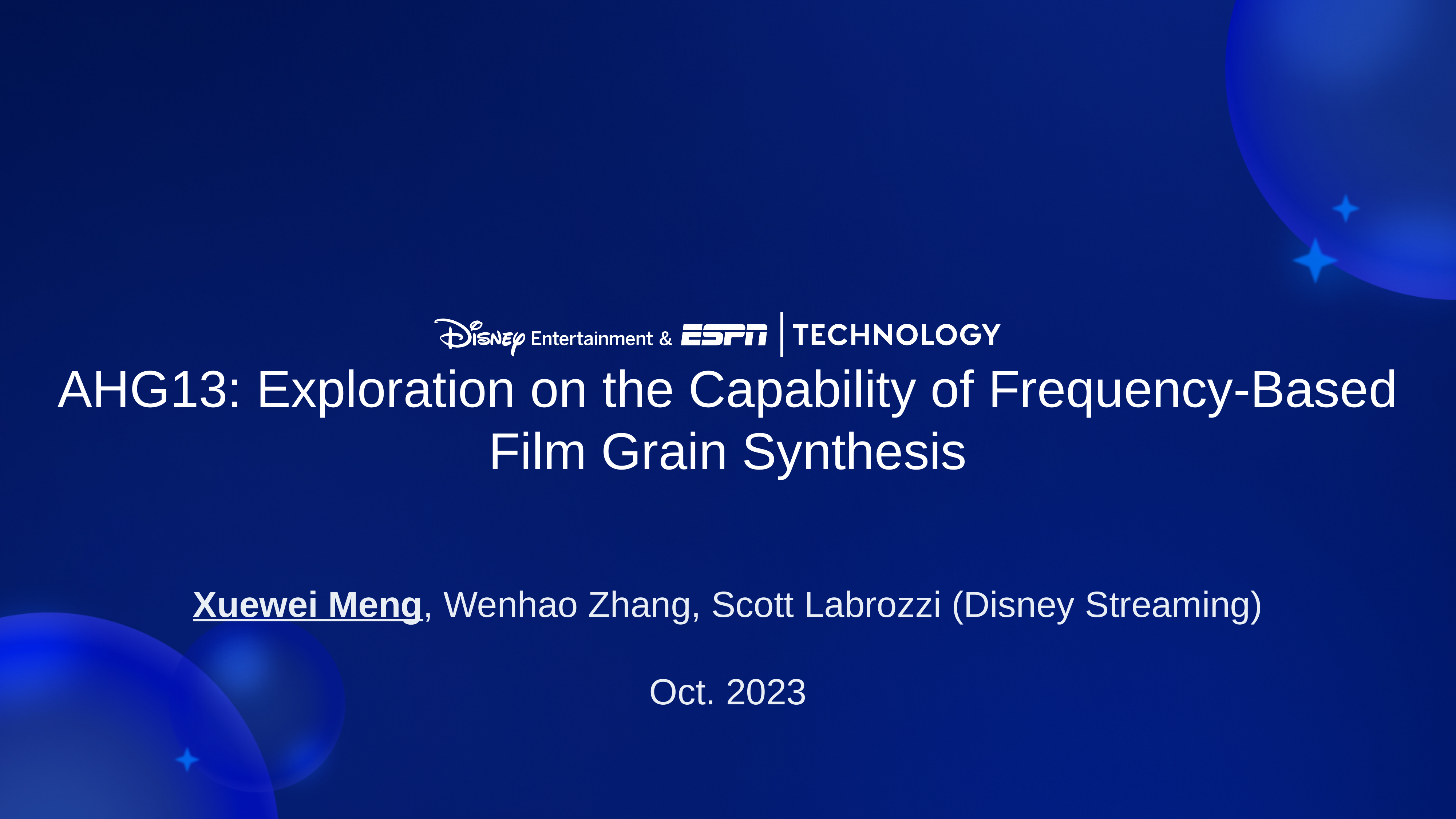

# AHG13: Exploration on the Capability of Frequency-Based Film Grain Synthesis
Xuewei Meng, Wenhao Zhang, Scott Labrozzi (Disney Streaming)

Oct. 2023